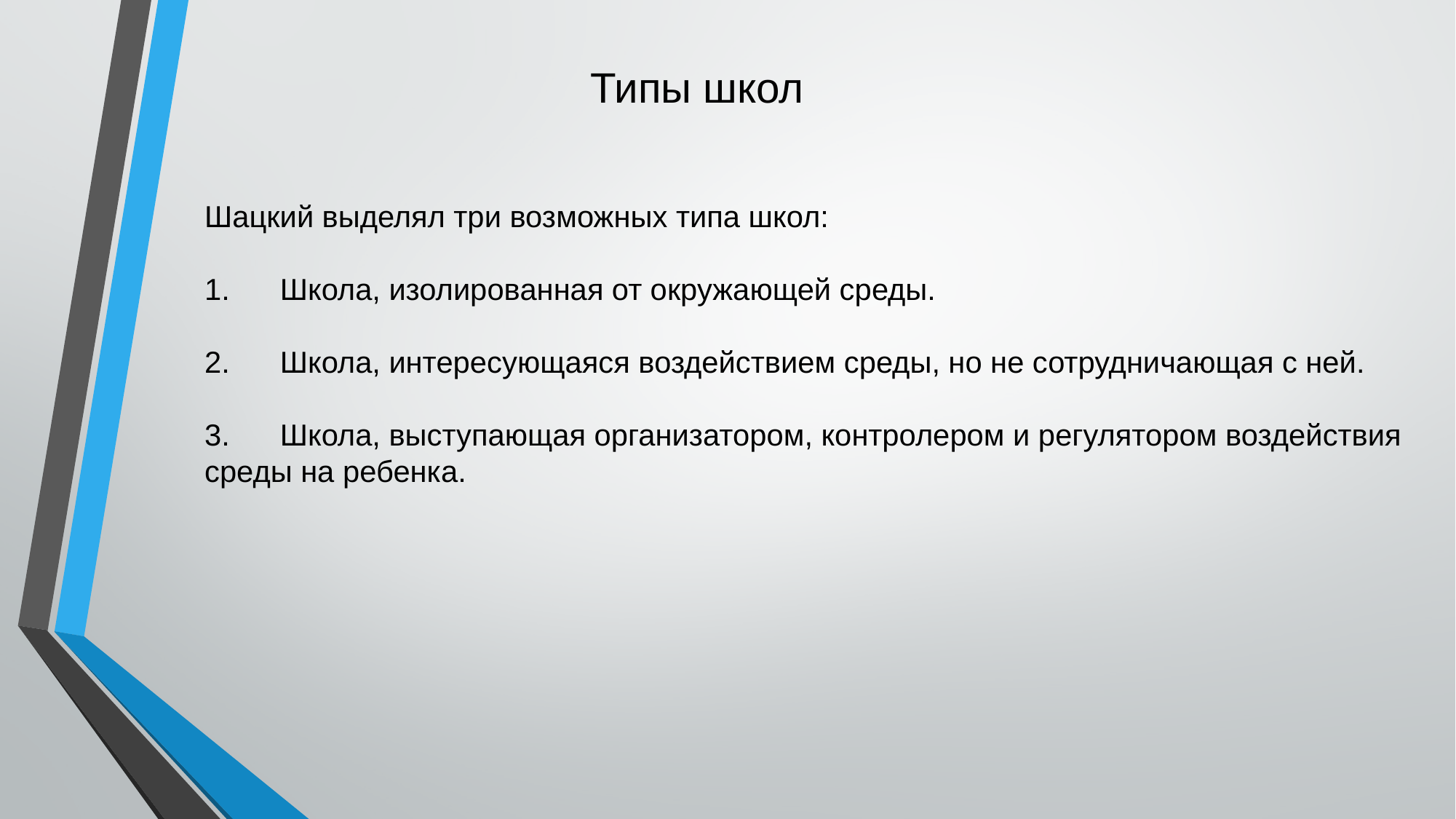

Типы школ
Шацкий выделял три возможных типа школ:

1.      Школа, изолированная от окружающей среды.

2.      Школа, интересующаяся воздействием среды, но не сотрудничающая с ней.

3.      Школа, выступающая организатором, контролером и регулятором воздействия среды на ребенка.